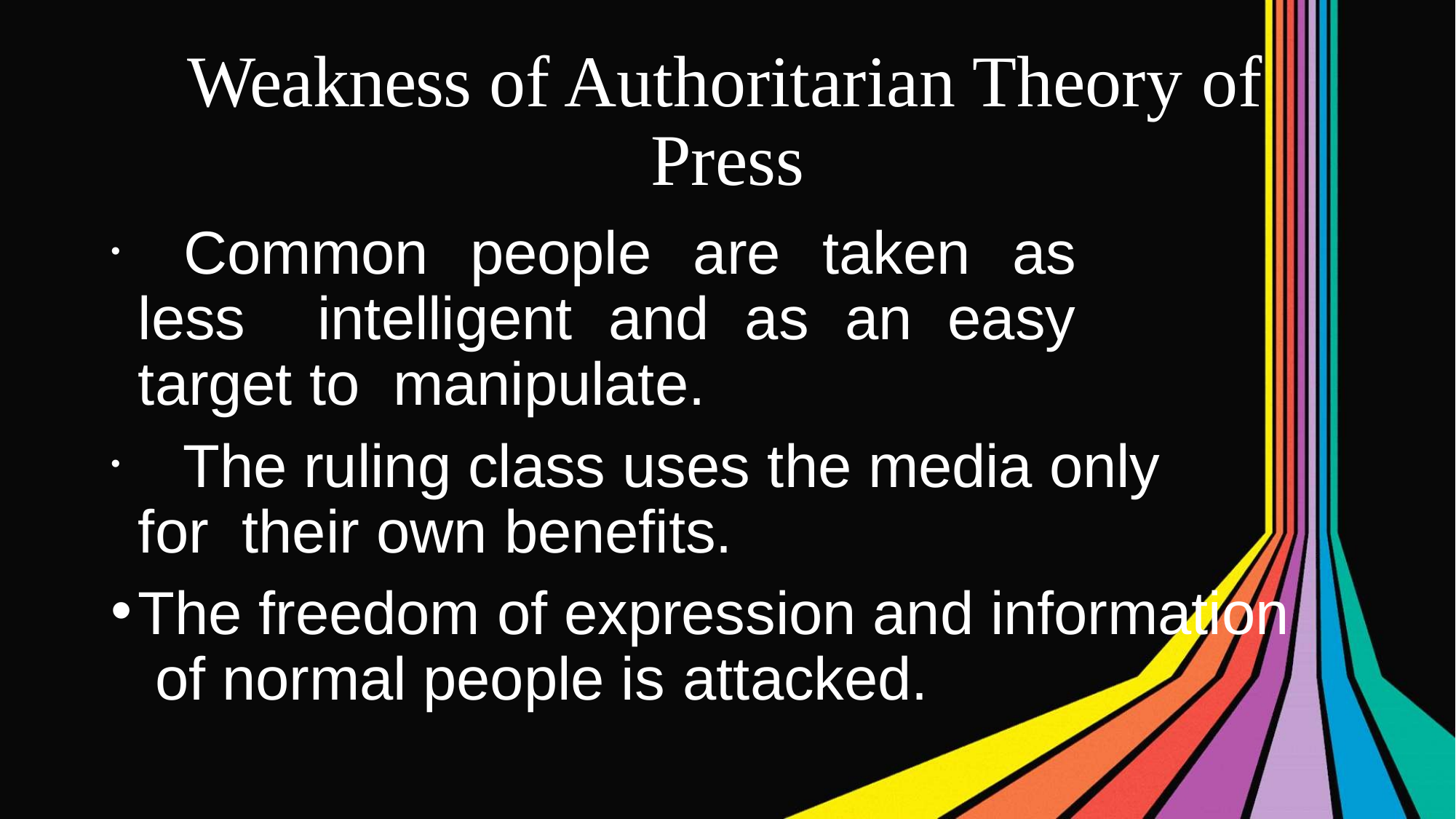

# Weakness of Authoritarian Theory of  Press
	Common people are taken as less  intelligent and as an easy target to  manipulate.
	The ruling class uses the media only for  their own benefits.
The freedom of expression and information  of normal people is attacked.